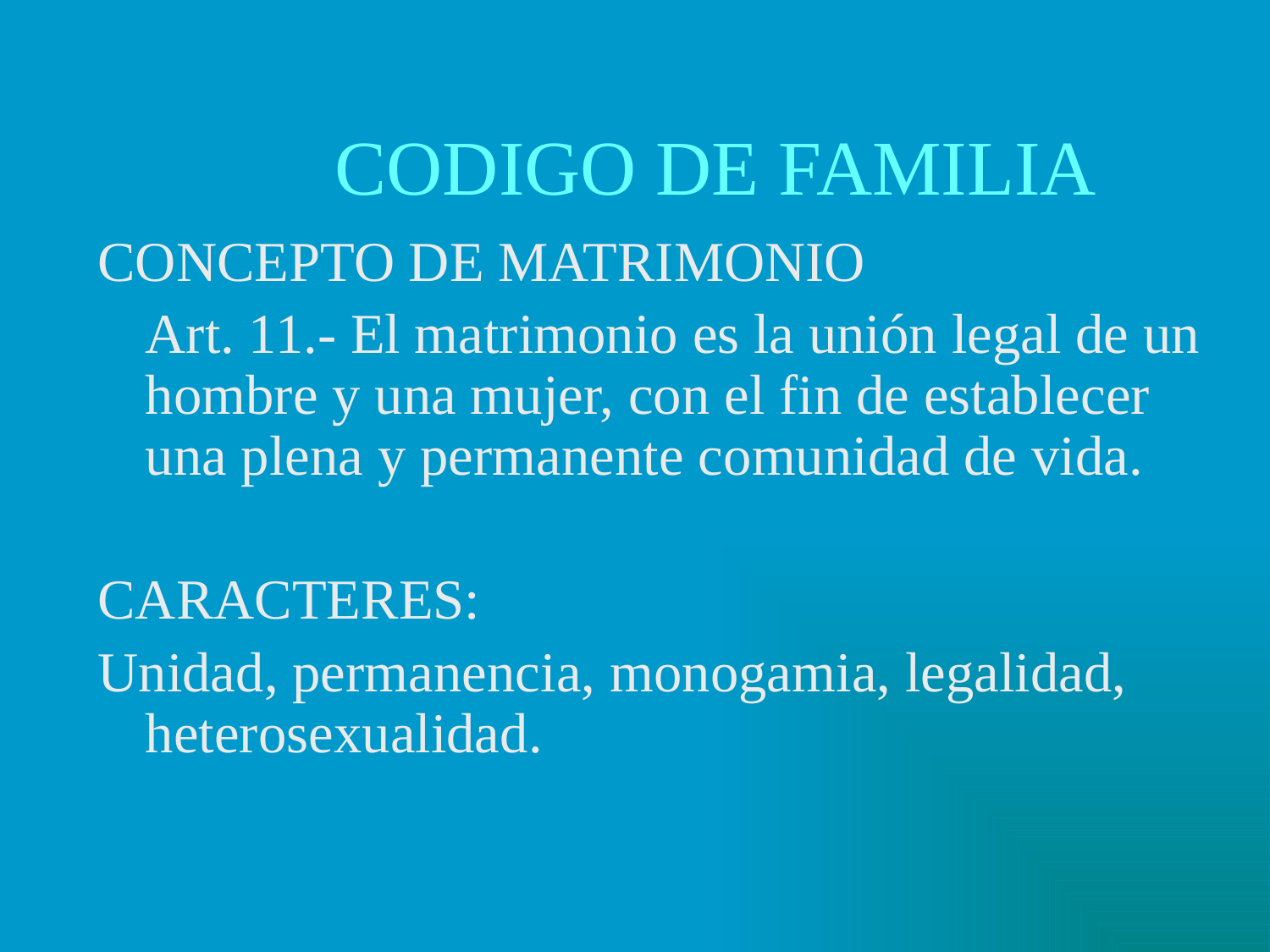

# CODIGO DE FAMILIA
CONCEPTO DE MATRIMONIO
	Art. 11.- El matrimonio es la unión legal de un hombre y una mujer, con el fin de establecer una plena y permanente comunidad de vida.

CARACTERES:
Unidad, permanencia, monogamia, legalidad, heterosexualidad.